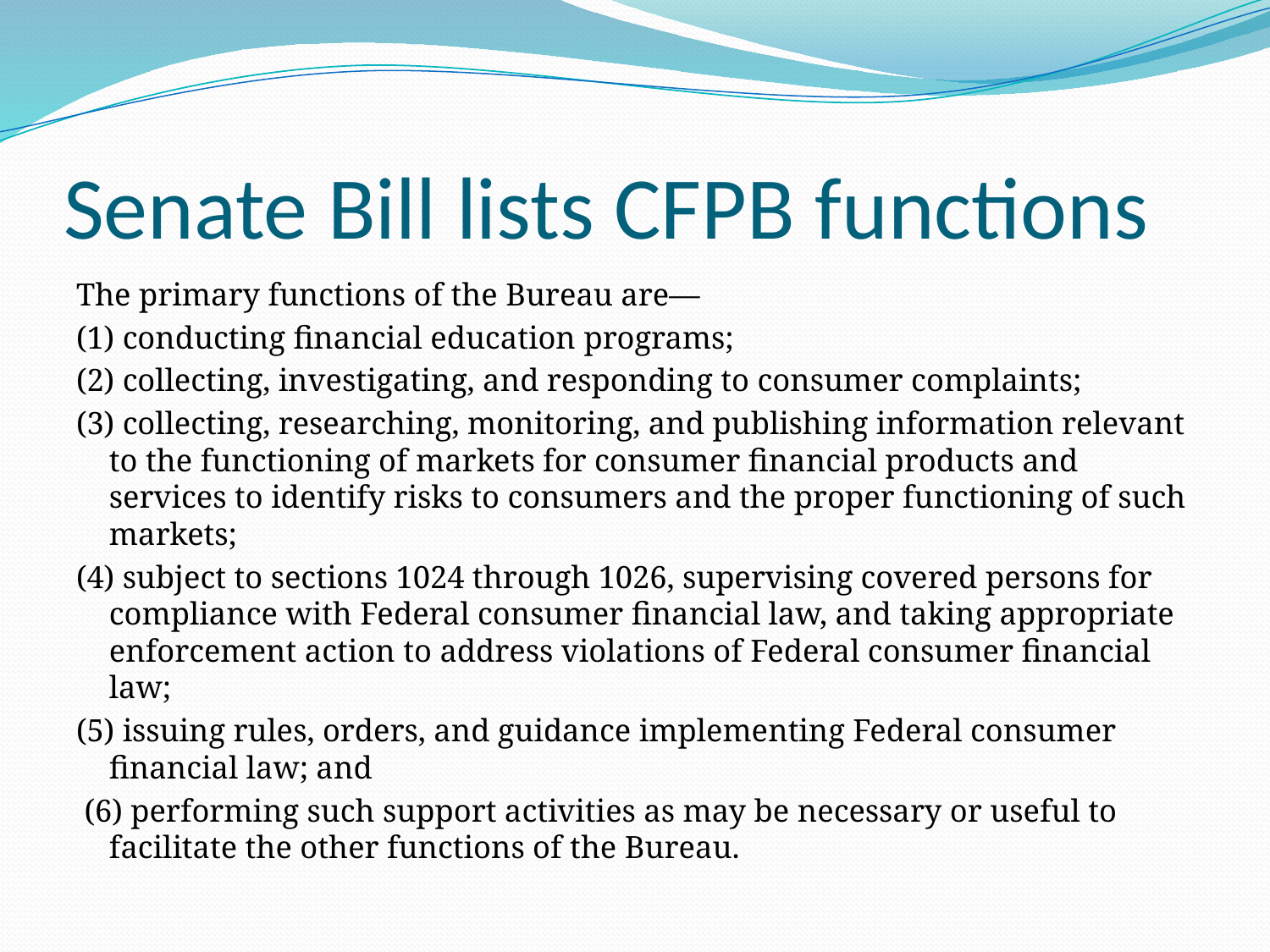

Senate Bill lists CFPB functions
The primary functions of the Bureau are—
(1) conducting financial education programs;
(2) collecting, investigating, and responding to consumer complaints;
(3) collecting, researching, monitoring, and publishing information relevant to the functioning of markets for consumer financial products and services to identify risks to consumers and the proper functioning of such markets;
(4) subject to sections 1024 through 1026, supervising covered persons for compliance with Federal consumer financial law, and taking appropriate enforcement action to address violations of Federal consumer financial law;
(5) issuing rules, orders, and guidance implementing Federal consumer financial law; and
 (6) performing such support activities as may be necessary or useful to facilitate the other functions of the Bureau.